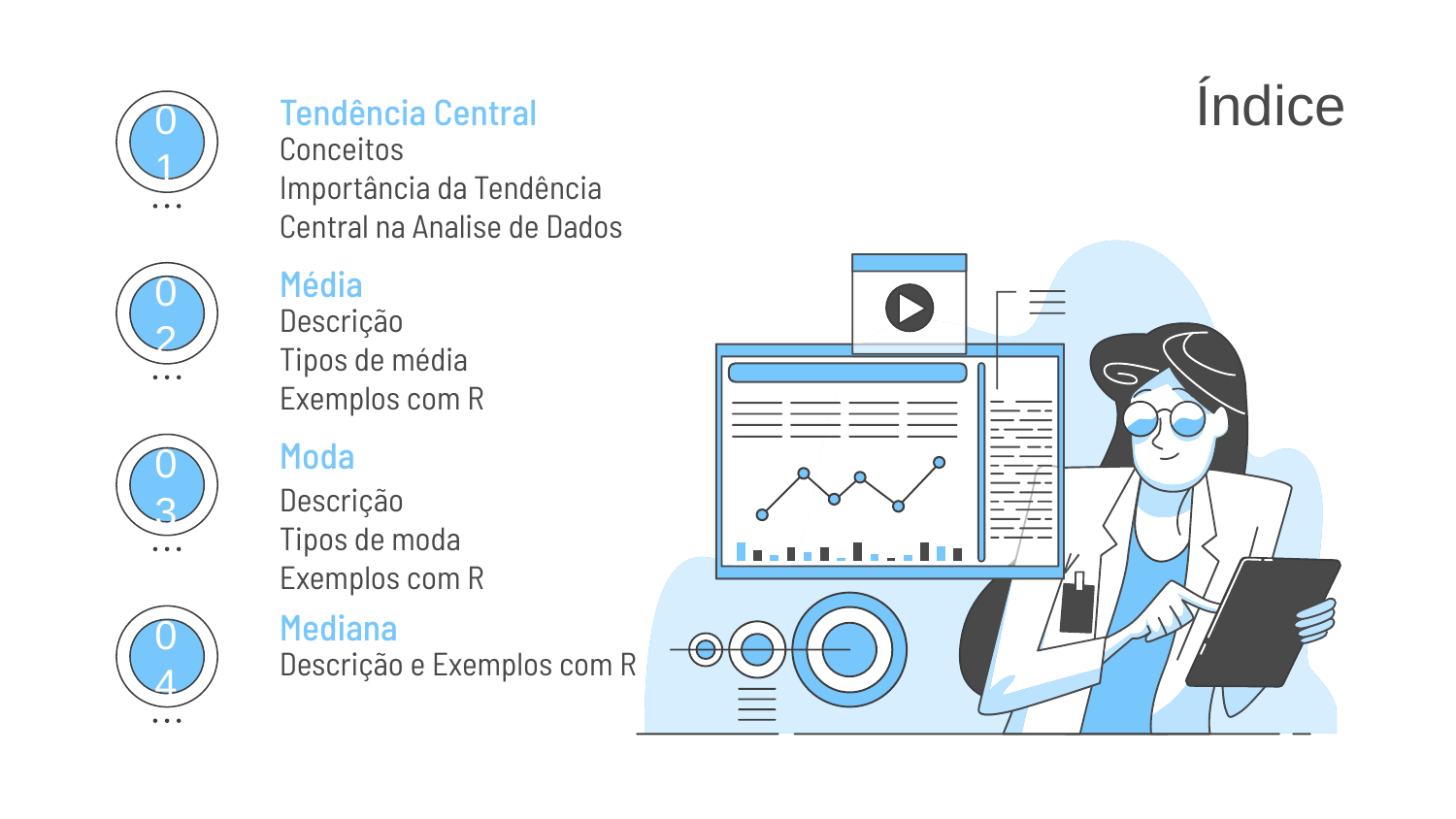

# Índice
Tendência Central

Conceitos
Importância da Tendência Central na Analise de Dados
01
Média

Descrição
Tipos de média
Exemplos com R
02
Moda

03
Descrição
Tipos de moda
Exemplos com R
Mediana

Descrição e Exemplos com R
04